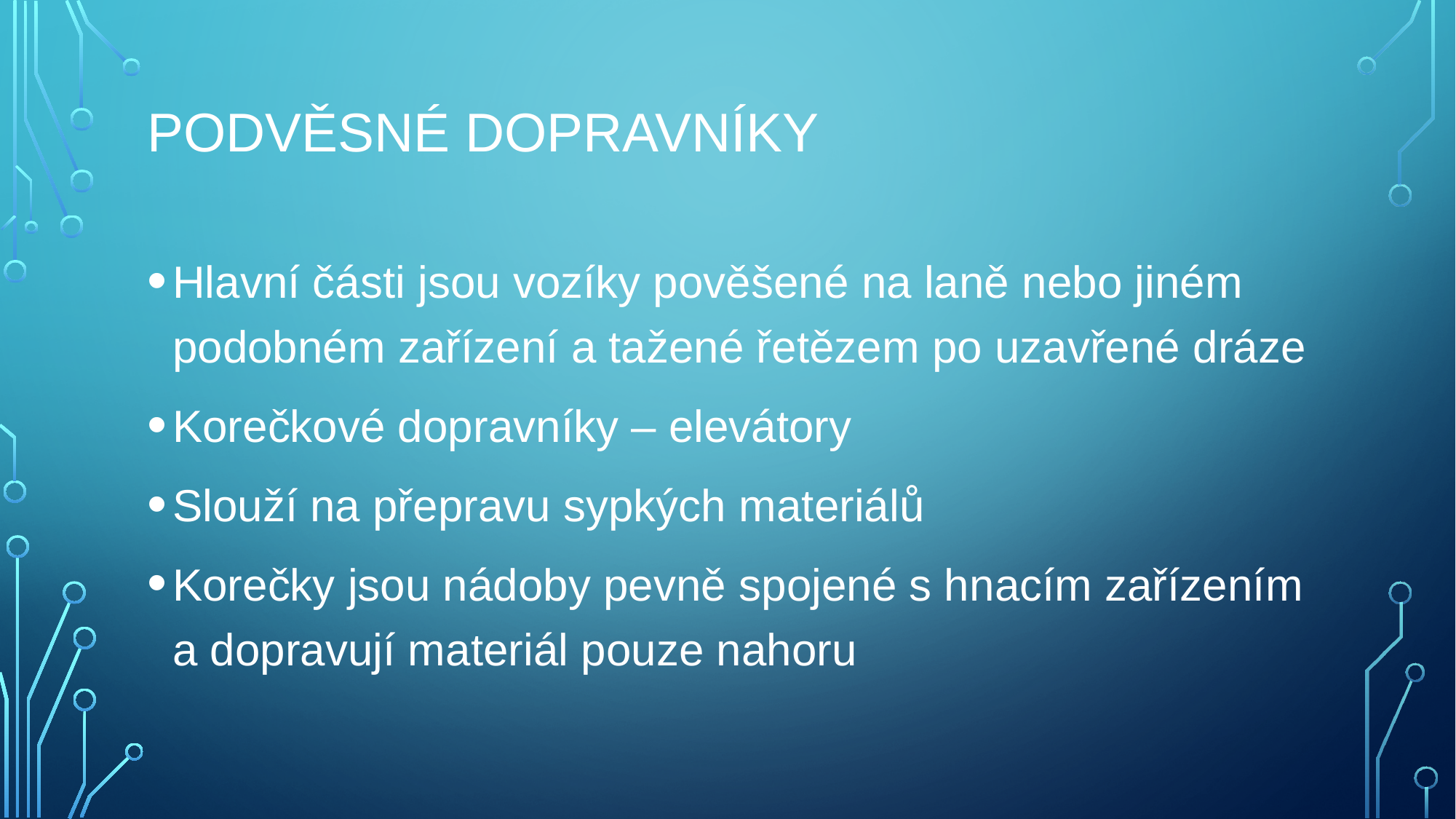

# Podvěsné dopravníky
Hlavní části jsou vozíky pověšené na laně nebo jiném podobném zařízení a tažené řetězem po uzavřené dráze
Korečkové dopravníky – elevátory
Slouží na přepravu sypkých materiálů
Korečky jsou nádoby pevně spojené s hnacím zařízením a dopravují materiál pouze nahoru